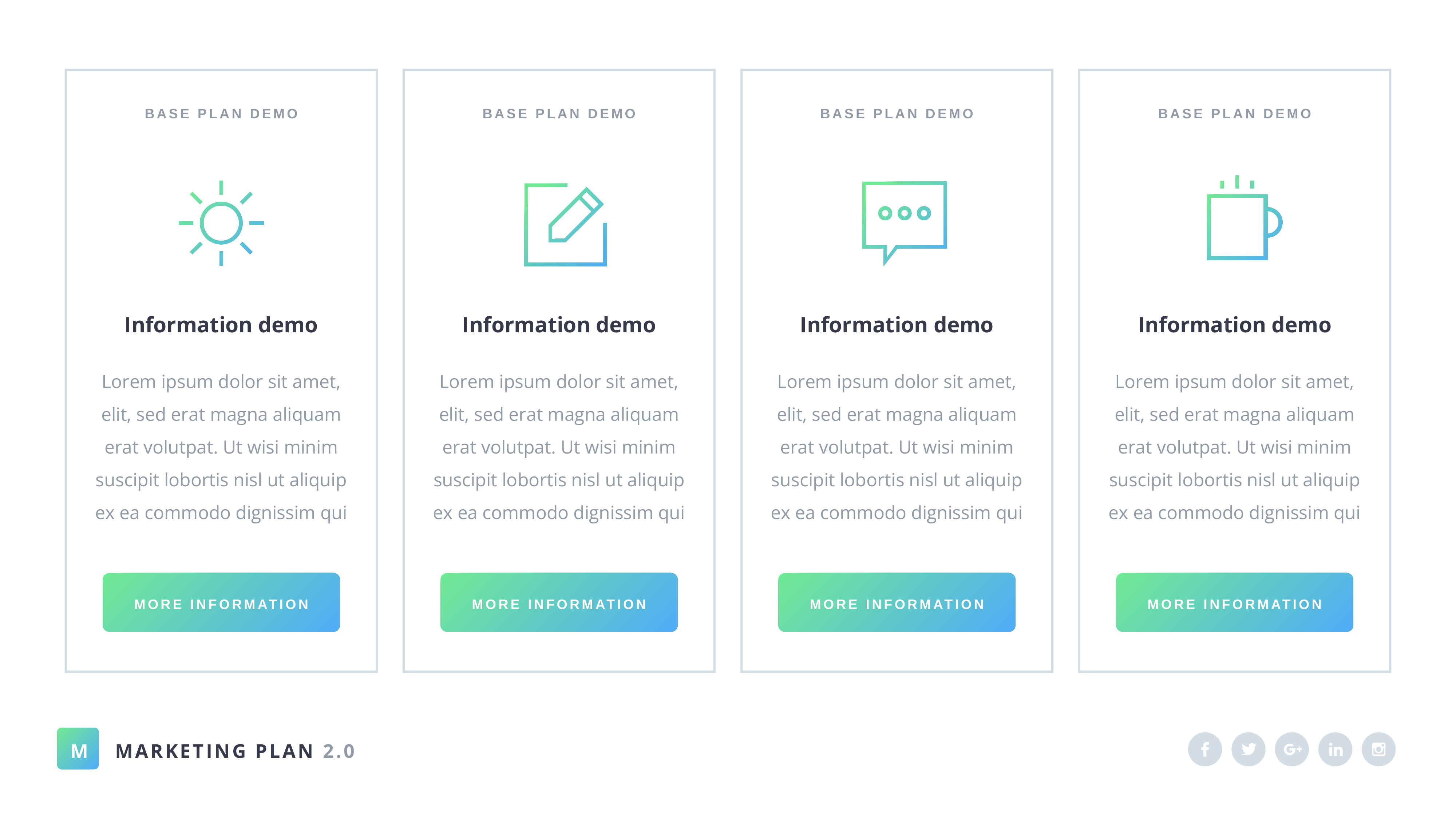

BASE PLAN DEMO

Information demo
Lorem ipsum dolor sit amet, elit, sed erat magna aliquam erat volutpat. Ut wisi minim
suscipit lobortis nisl ut aliquip ex ea commodo dignissim qui

MORE INFORMATION

BASE PLAN DEMO

Information demo
Lorem ipsum dolor sit amet, elit, sed erat magna aliquam erat volutpat. Ut wisi minim
suscipit lobortis nisl ut aliquip ex ea commodo dignissim qui

MORE INFORMATION

BASE PLAN DEMO

Information demo
Lorem ipsum dolor sit amet, elit, sed erat magna aliquam erat volutpat. Ut wisi minim
suscipit lobortis nisl ut aliquip ex ea commodo dignissim qui

MORE INFORMATION

BASE PLAN DEMO

Information demo
Lorem ipsum dolor sit amet, elit, sed erat magna aliquam erat volutpat. Ut wisi minim
suscipit lobortis nisl ut aliquip ex ea commodo dignissim qui

MORE INFORMATION